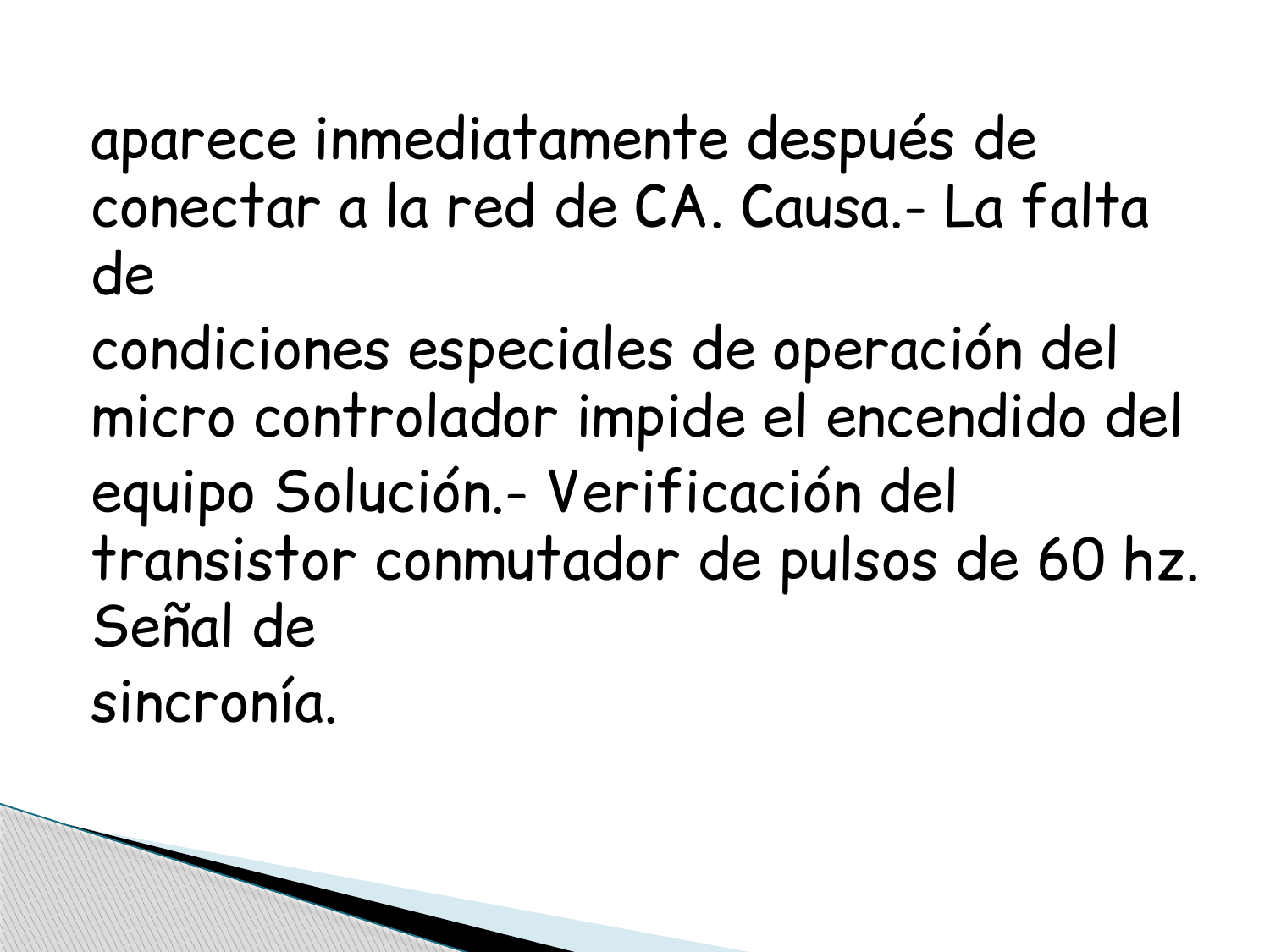

aparece inmediatamente después de conectar a la red de CA. Causa.- La falta de
condiciones especiales de operación del micro controlador impide el encendido del
equipo Solución.- Verificación del transistor conmutador de pulsos de 60 hz. Señal de
sincronía.